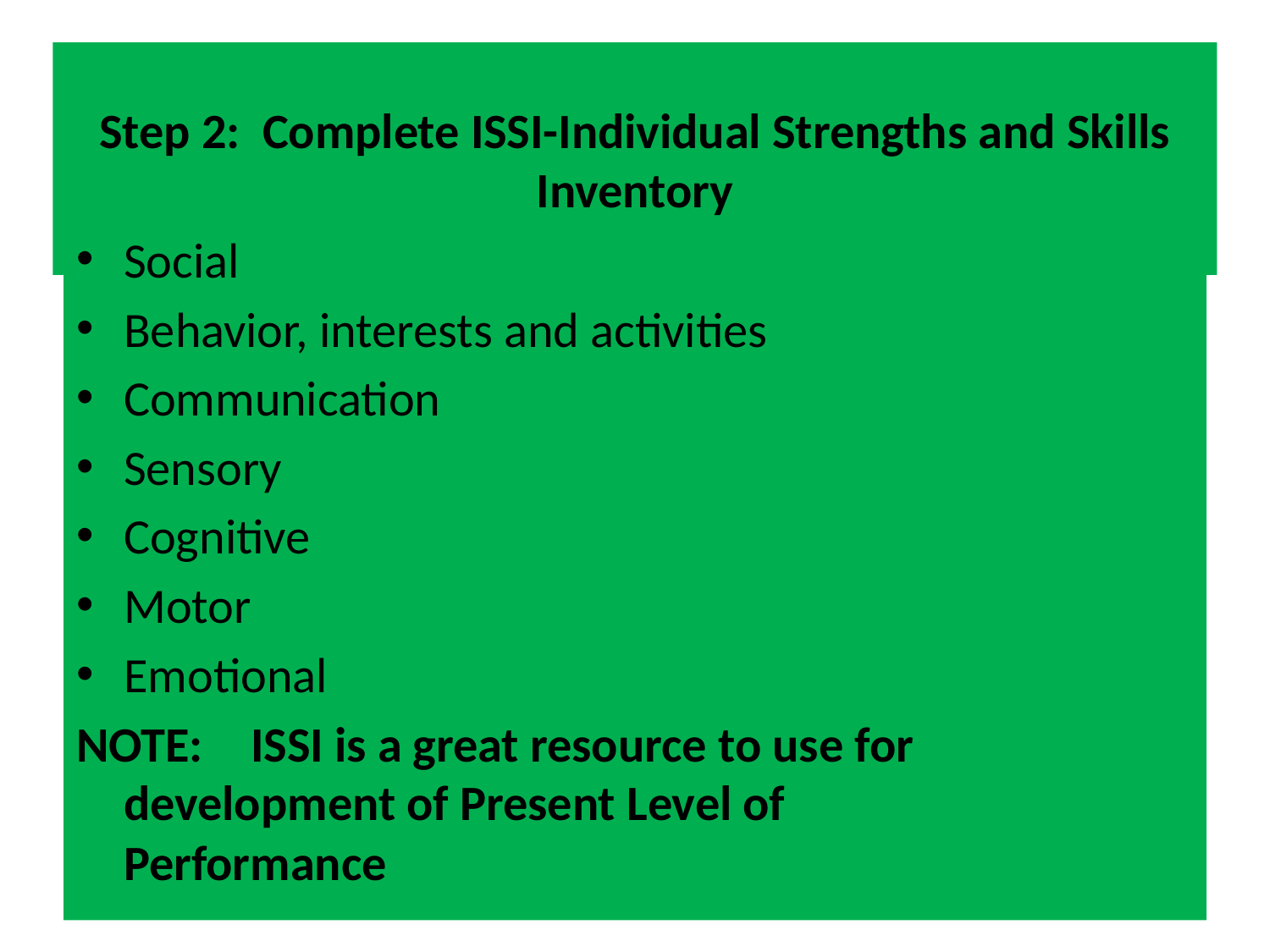

# Step 2:  Complete ISSI-Individual Strengths and Skills Inventory
Social
Behavior, interests and activities
Communication
Sensory
Cognitive
Motor
Emotional
NOTE:  	ISSI is a great resource to use for 		development of Present Level of 		Performance